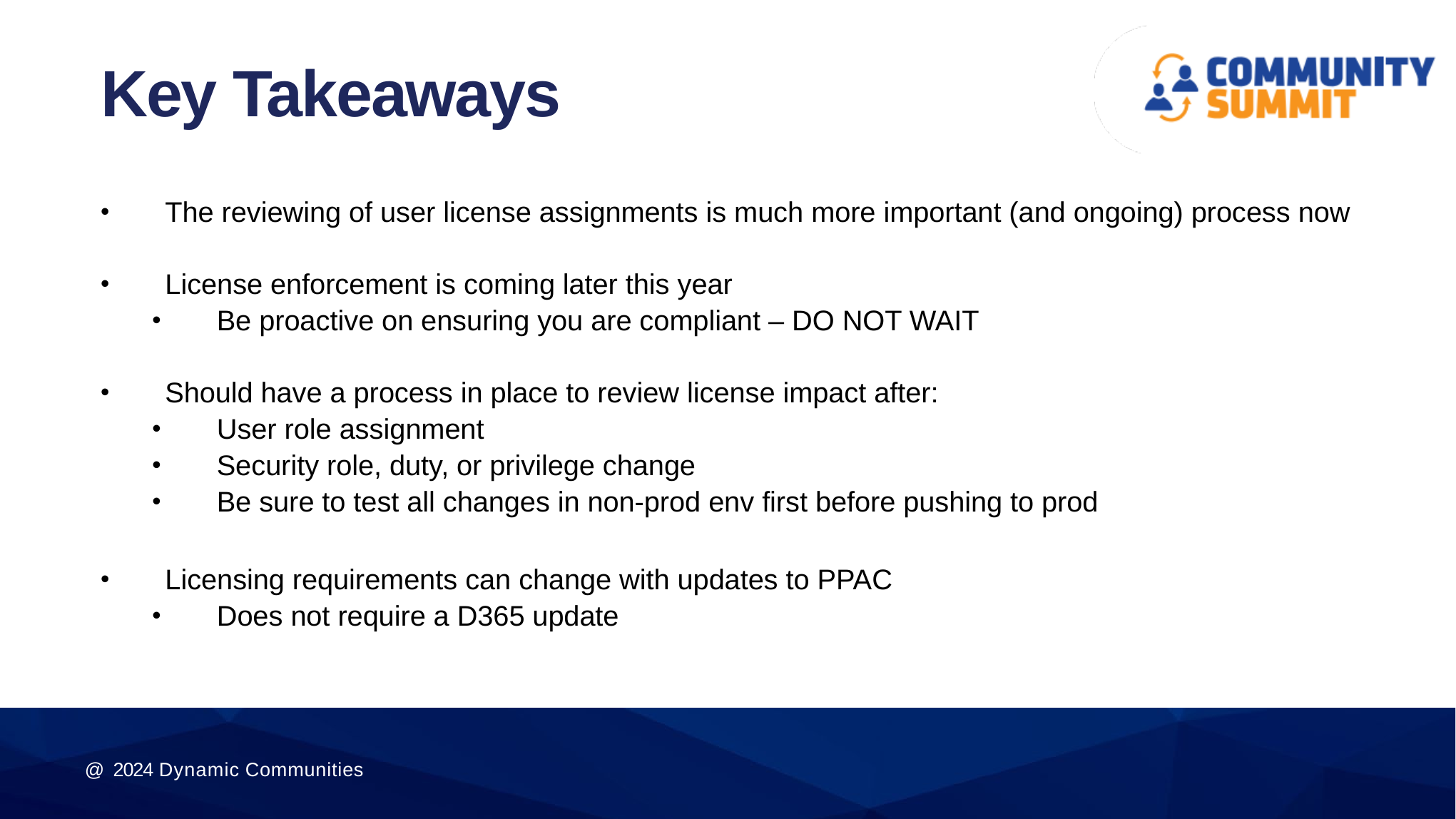

# Key Takeaways
The reviewing of user license assignments is much more important (and ongoing) process now

License enforcement is coming later this year
Be proactive on ensuring you are compliant – DO NOT WAIT

Should have a process in place to review license impact after:
User role assignment
Security role, duty, or privilege change
Be sure to test all changes in non-prod env first before pushing to prod

Licensing requirements can change with updates to PPAC
Does not require a D365 update